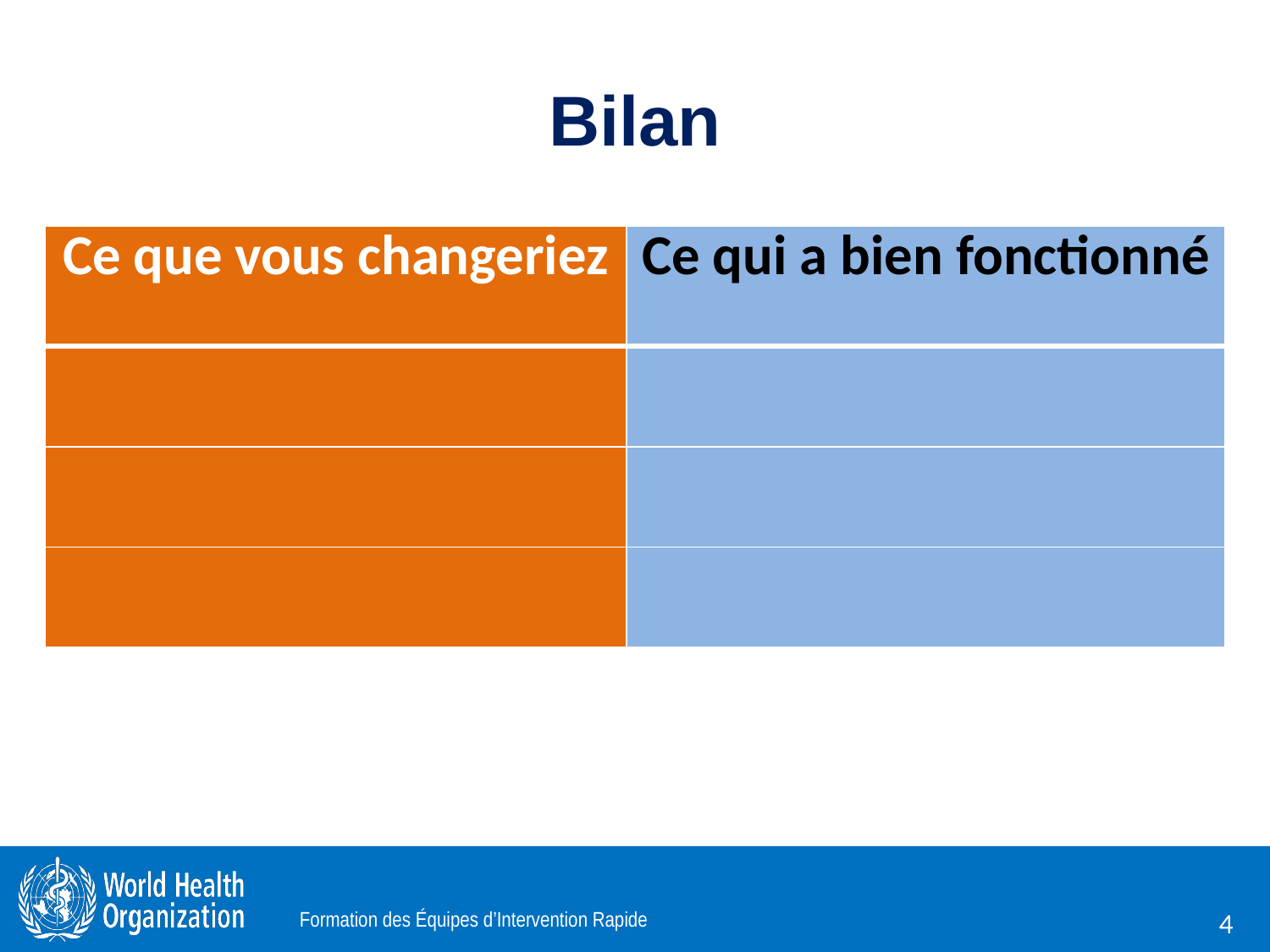

# Bilan
| Ce que vous changeriez | Ce qui a bien fonctionné |
| --- | --- |
|  |  |
|  |  |
|  |  |